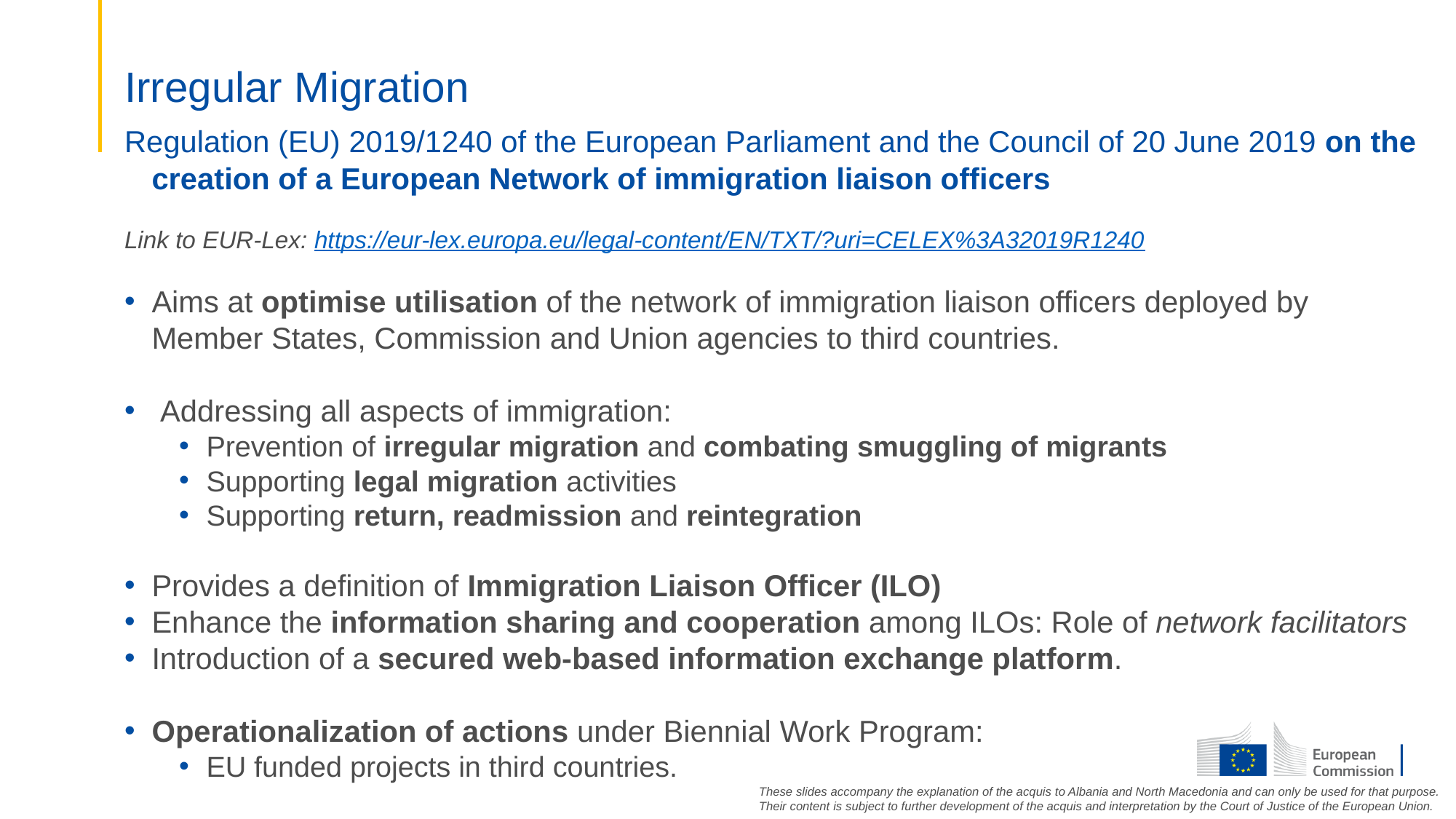

# Irregular Migration
Regulation (EU) 2019/1240 of the European Parliament and the Council of 20 June 2019 on the creation of a European Network of immigration liaison officers

Link to EUR-Lex: https://eur-lex.europa.eu/legal-content/EN/TXT/?uri=CELEX%3A32019R1240

Aims at optimise utilisation of the network of immigration liaison officers deployed by Member States, Commission and Union agencies to third countries.

 Addressing all aspects of immigration:
Prevention of irregular migration and combating smuggling of migrants
Supporting legal migration activities
Supporting return, readmission and reintegration

Provides a definition of Immigration Liaison Officer (ILO)
Enhance the information sharing and cooperation among ILOs: Role of network facilitators
Introduction of a secured web-based information exchange platform.

Operationalization of actions under Biennial Work Program:
EU funded projects in third countries.